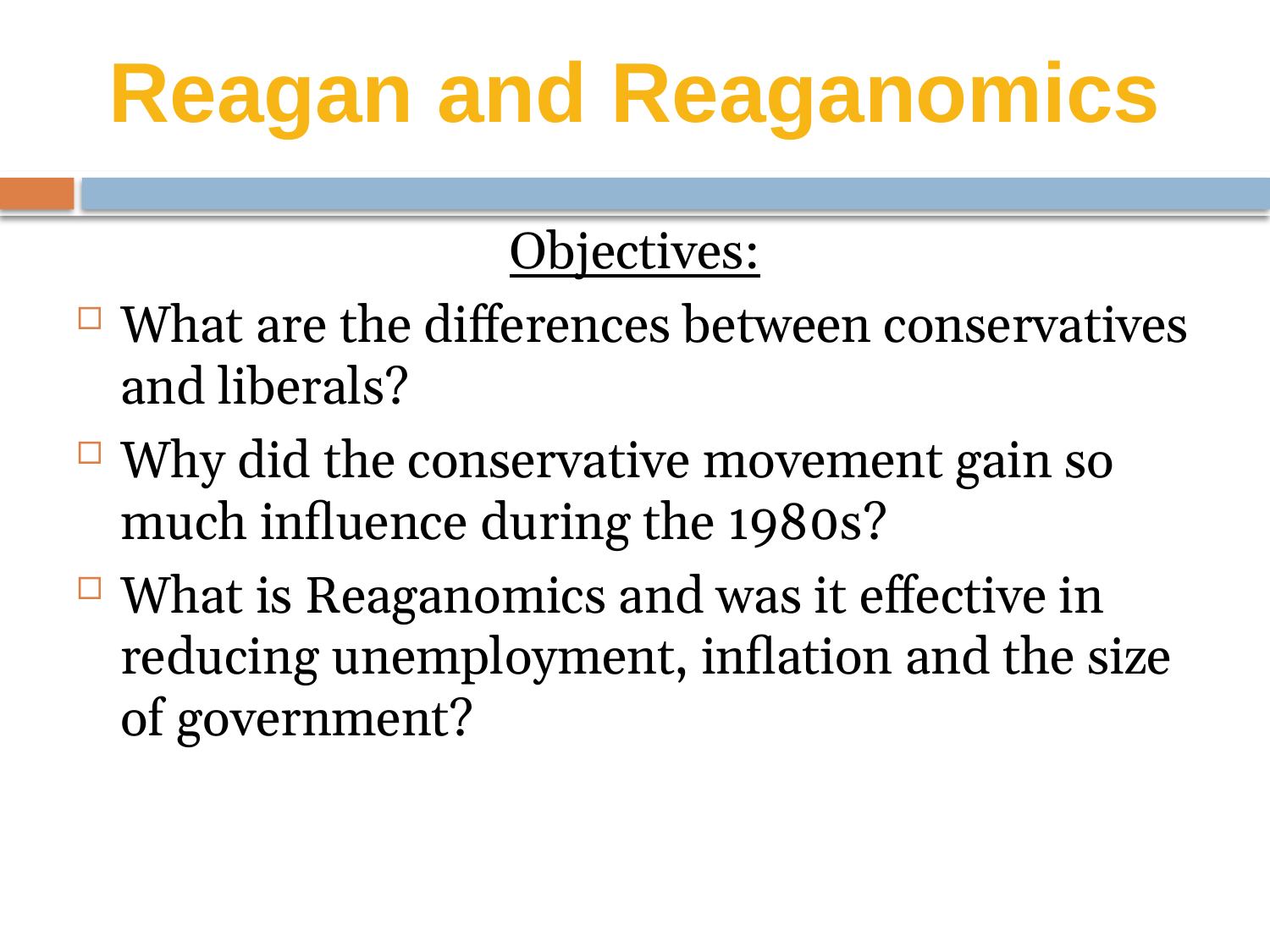

Reagan and Reaganomics
Objectives:
What are the differences between conservatives and liberals?
Why did the conservative movement gain so much influence during the 1980s?
What is Reaganomics and was it effective in reducing unemployment, inflation and the size of government?